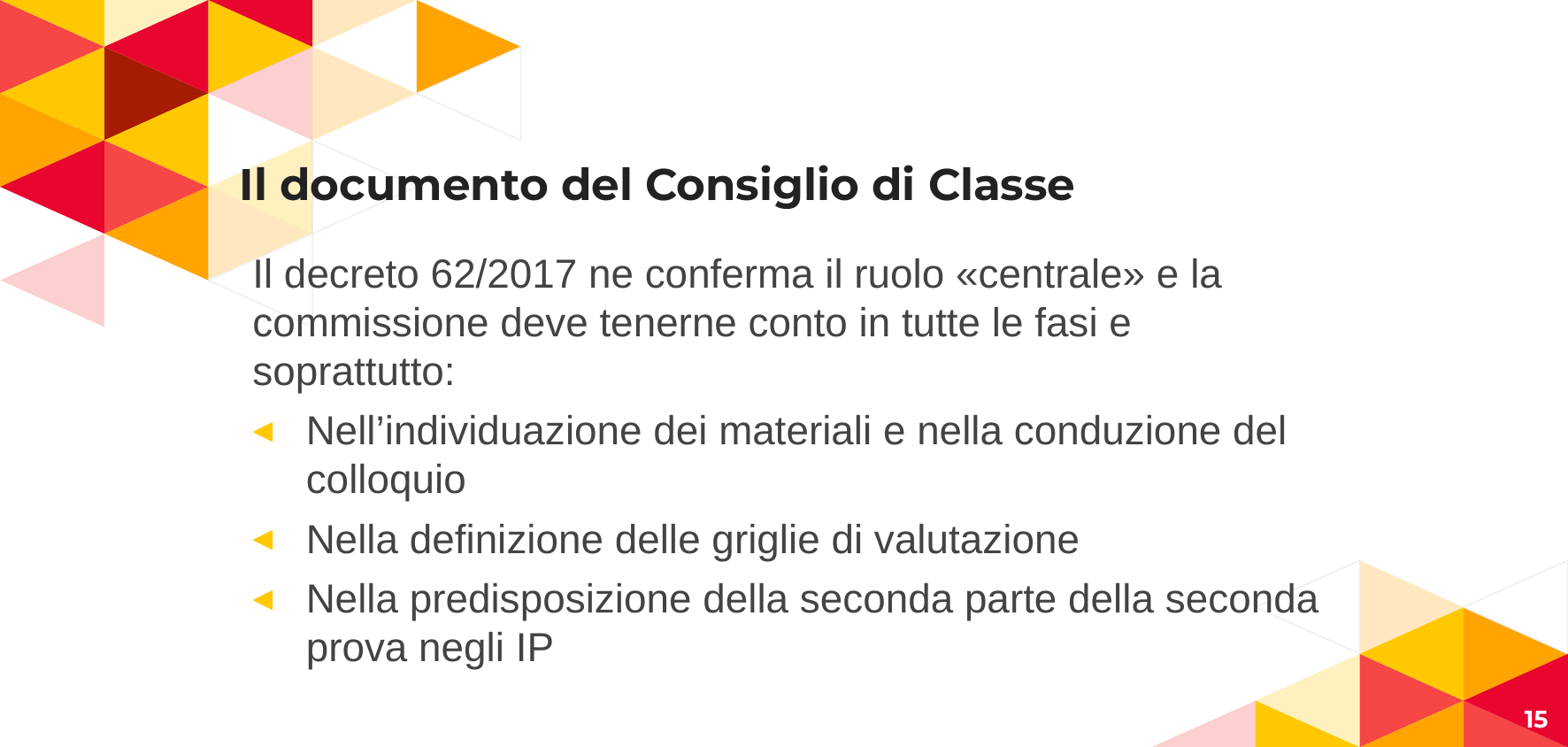

# Il documento del Consiglio di Classe
Il decreto 62/2017 ne conferma il ruolo «centrale» e la commissione deve tenerne conto in tutte le fasi e soprattutto:
Nell’individuazione dei materiali e nella conduzione del colloquio
Nella definizione delle griglie di valutazione
Nella predisposizione della seconda parte della seconda prova negli IP
15